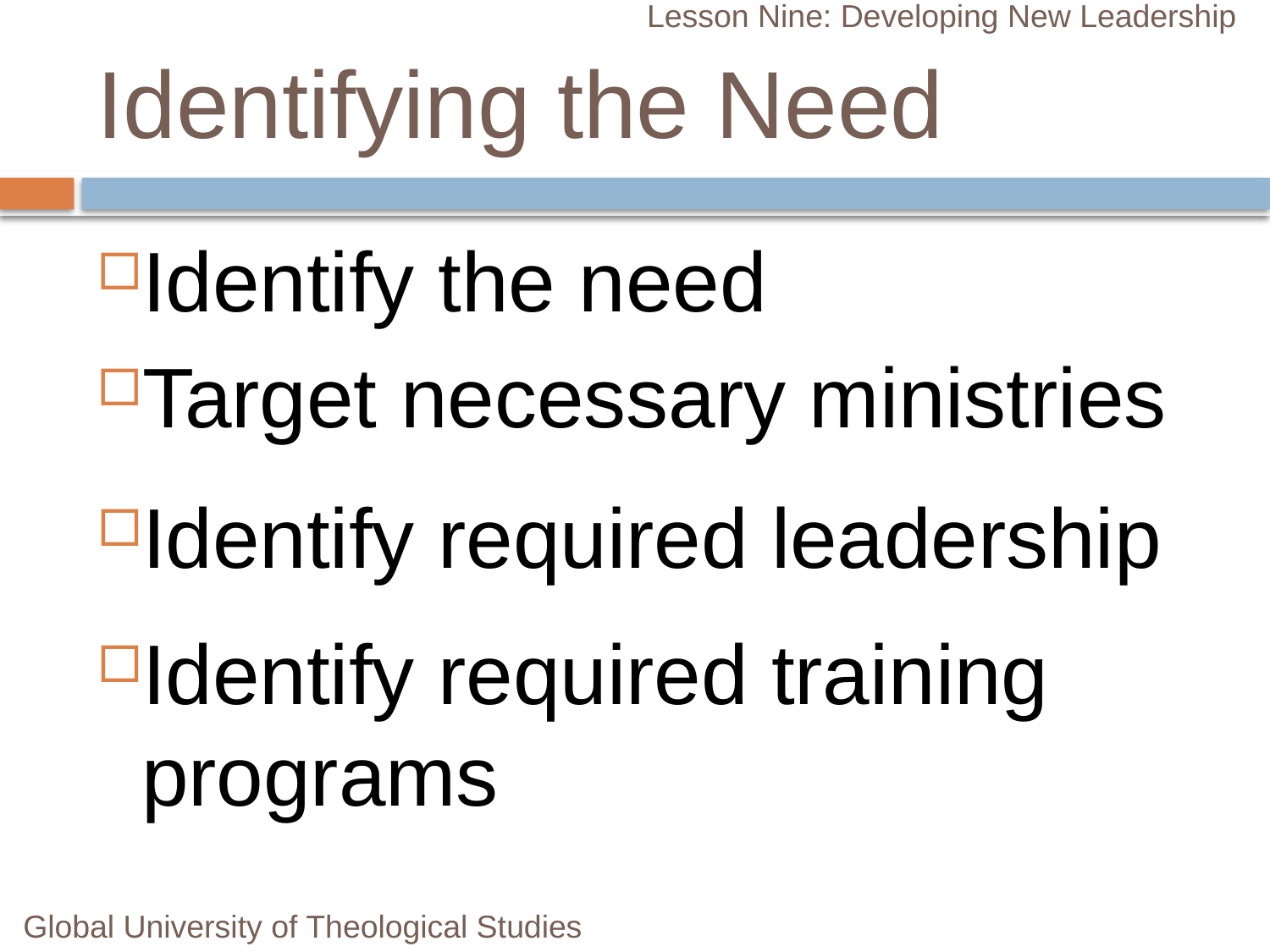

Lesson Nine: Developing New Leadership
# Identifying the Need
Identify the need
Target necessary ministries
Identify required leadership
Identify required training programs
Global University of Theological Studies